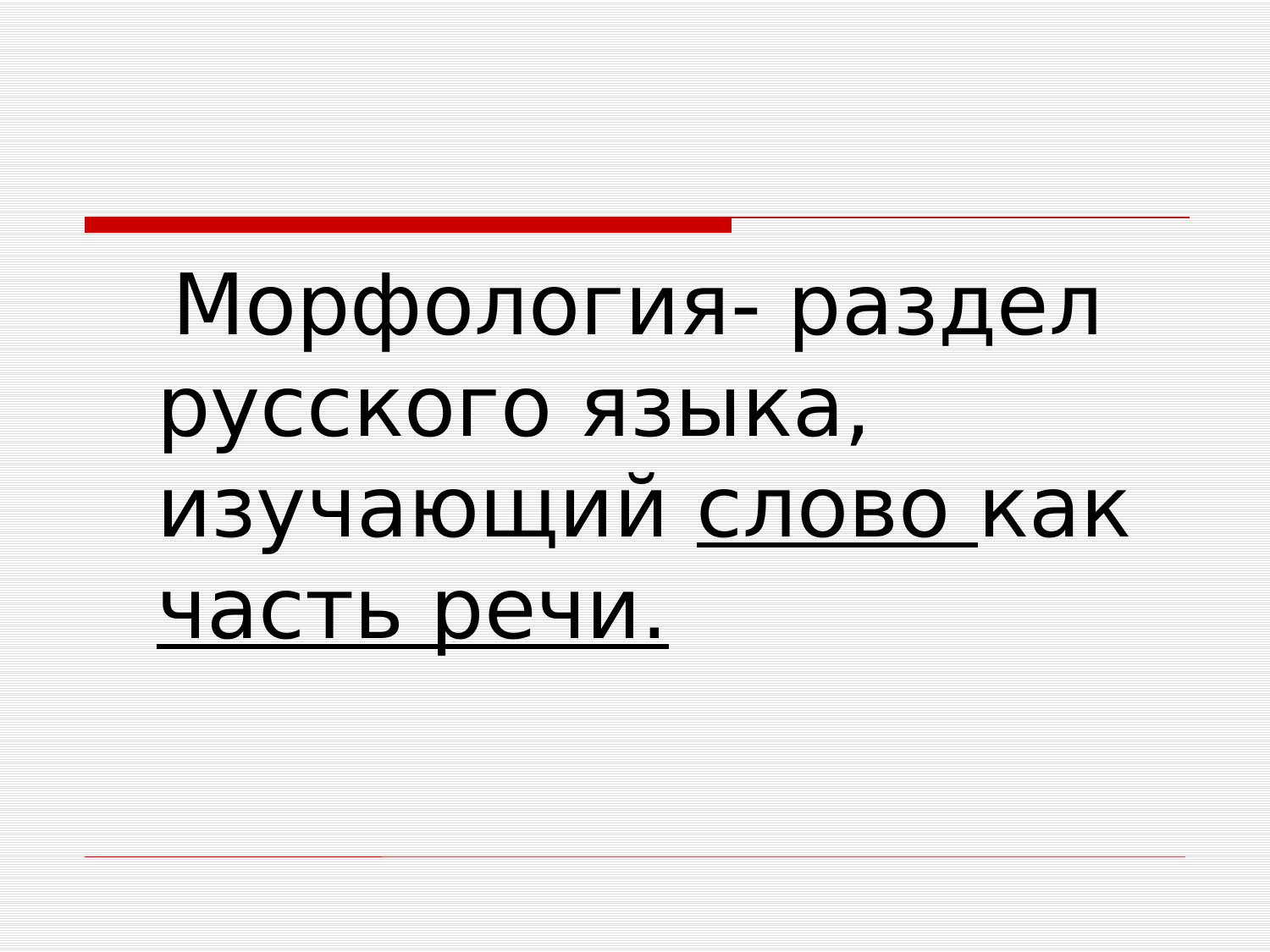

Морфология- раздел русского языка, изучающий слово как часть речи.